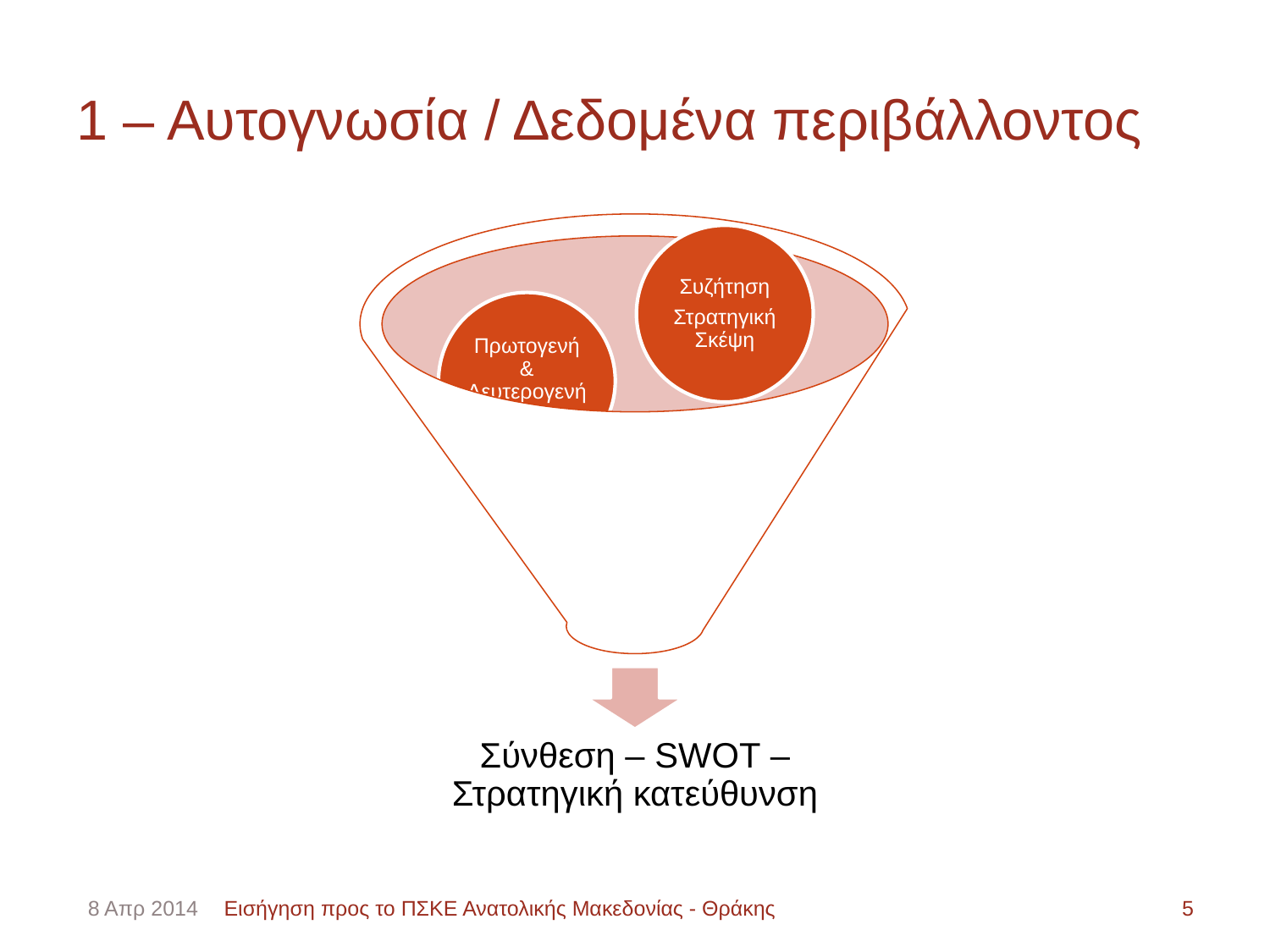

# 1 – Αυτογνωσία / Δεδομένα περιβάλλοντος

Σύνθεση – SWOT – Στρατηγική κατεύθυνση
Συζήτηση
Στρατηγική Σκέψη

Πρωτογενή & Δευτερογενή δεδομένα
Κείμενα βάσης
8 Απρ 2014
Εισήγηση προς το ΠΣΚΕ Ανατολικής Μακεδονίας - Θράκης
5